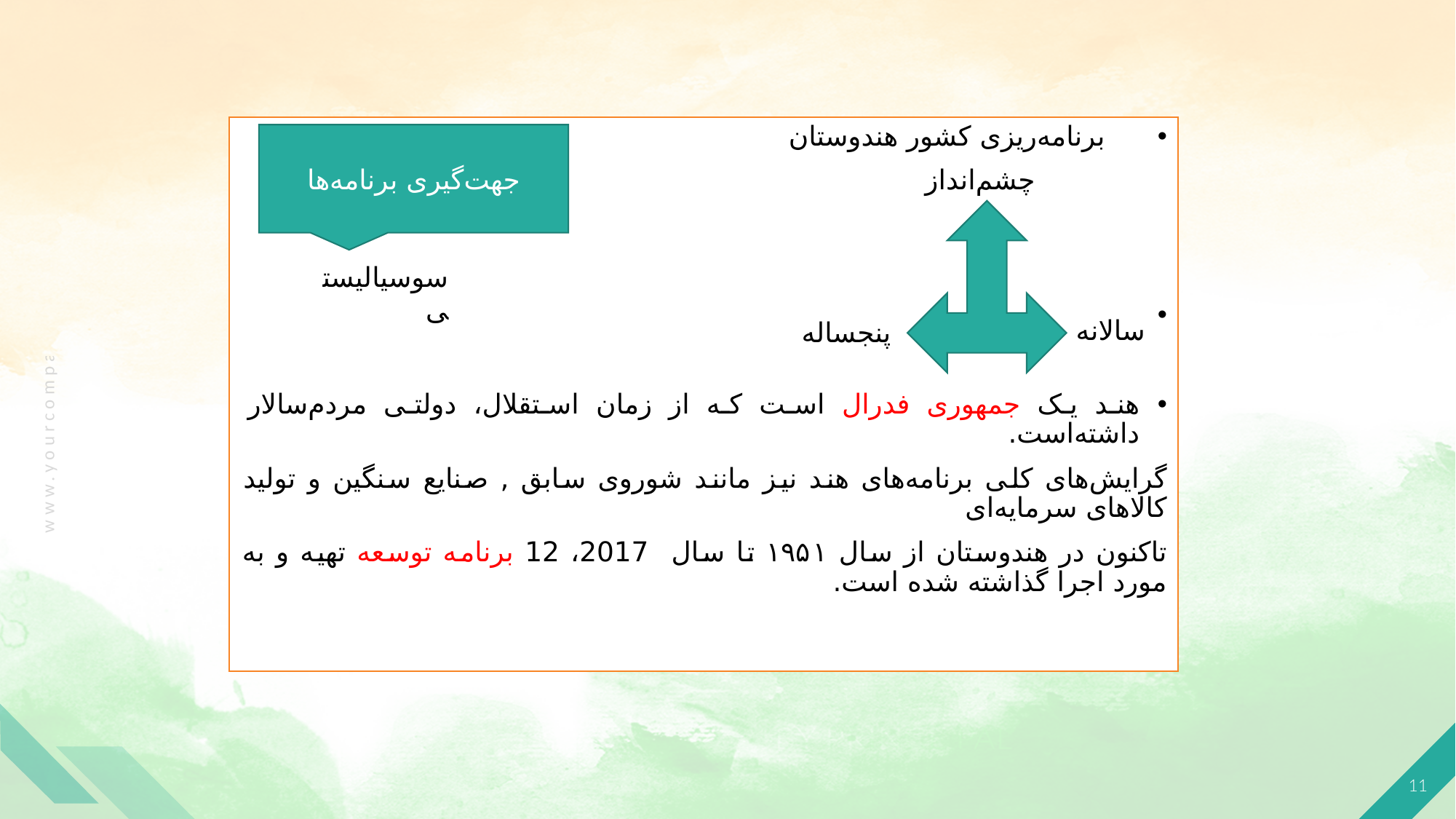

برنامه‌ریزی کشور هندوستان

هند یک جمهوری فدرال است که از زمان استقلال، دولتی مردم‌سالار داشته‌است.
گرایش‌های کلی برنامه‌های هند نیز مانند شوروی سابق , صنایع سنگین و تولید کالا‌های سرمایه‌ای
تاکنون در هندوستان از سال ۱۹۵۱ تا سال  2017، 12 برنامه توسعه تهیه و به مورد اجرا گذاشته شده است.

 جهت‌گیری برنامه‌ها
چشم‌انداز

سوسیالیستی
سالا‌نه
پنجساله